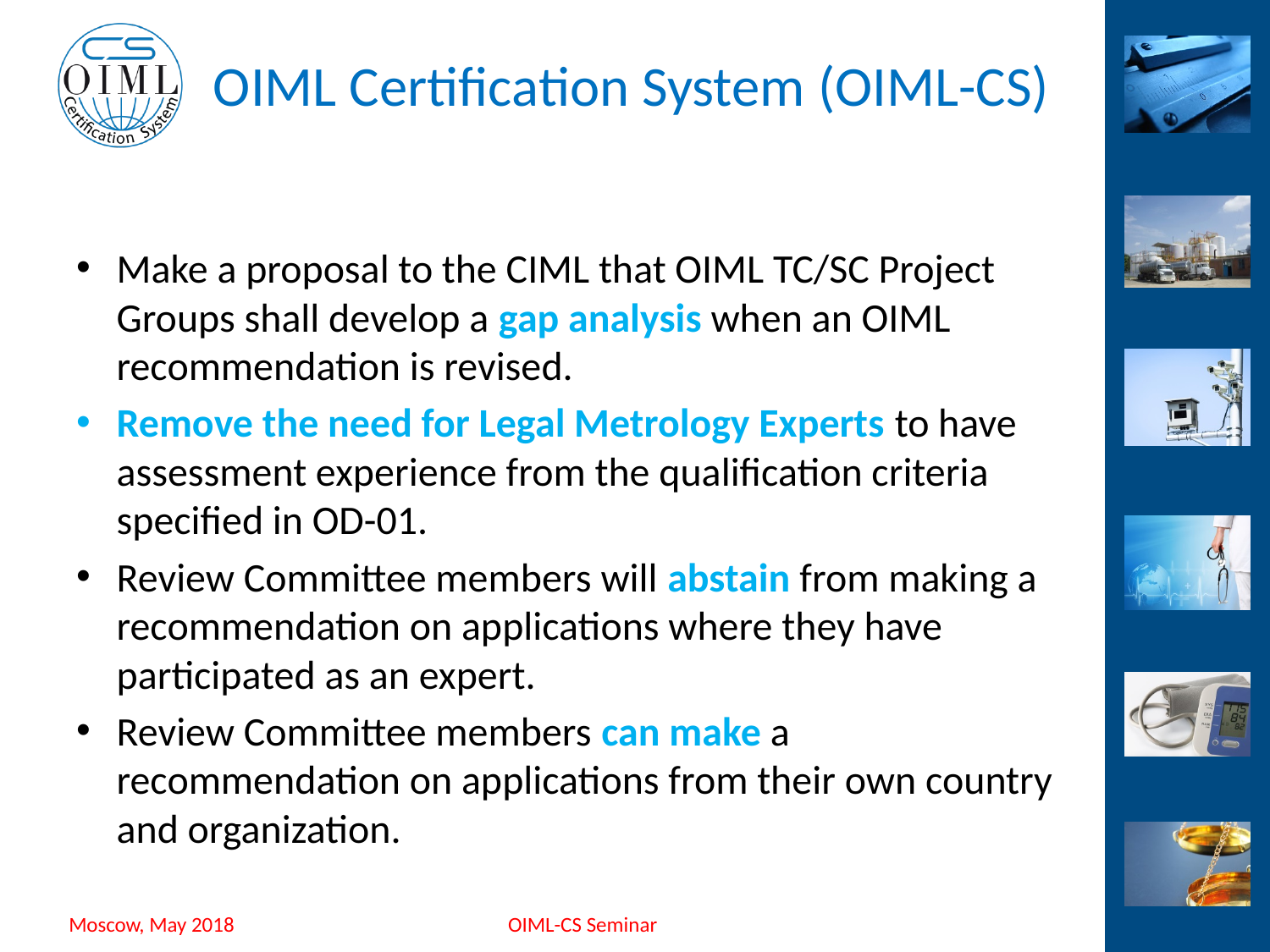

#
Make a proposal to the CIML that OIML TC/SC Project Groups shall develop a gap analysis when an OIML recommendation is revised.
Remove the need for Legal Metrology Experts to have assessment experience from the qualification criteria specified in OD-01.
Review Committee members will abstain from making a recommendation on applications where they have participated as an expert.
Review Committee members can make a recommendation on applications from their own country and organization.